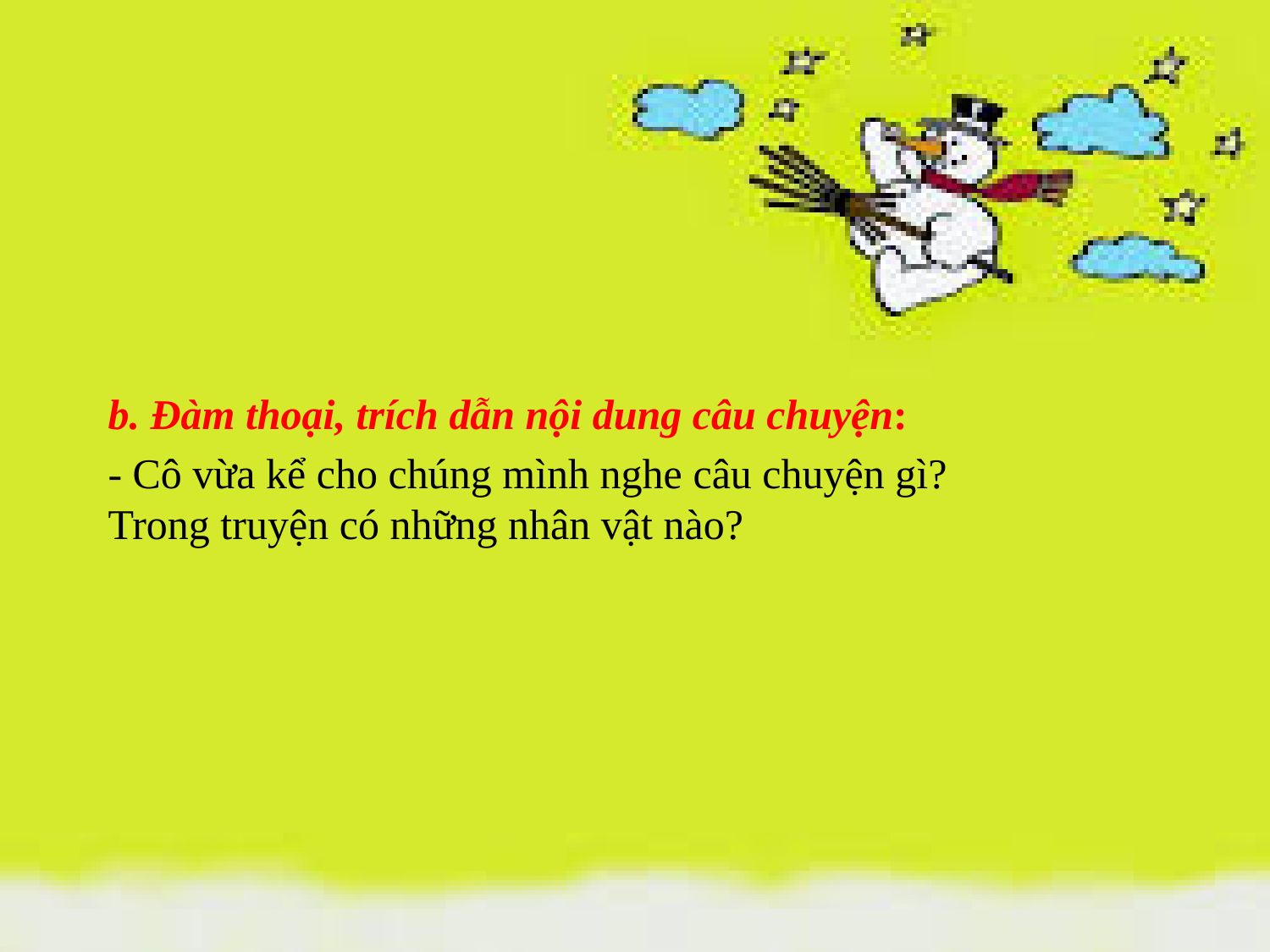

b. Đàm thoại, trích dẫn nội dung câu chuyện:
- Cô vừa kể cho chúng mình nghe câu chuyện gì? Trong truyện có những nhân vật nào?